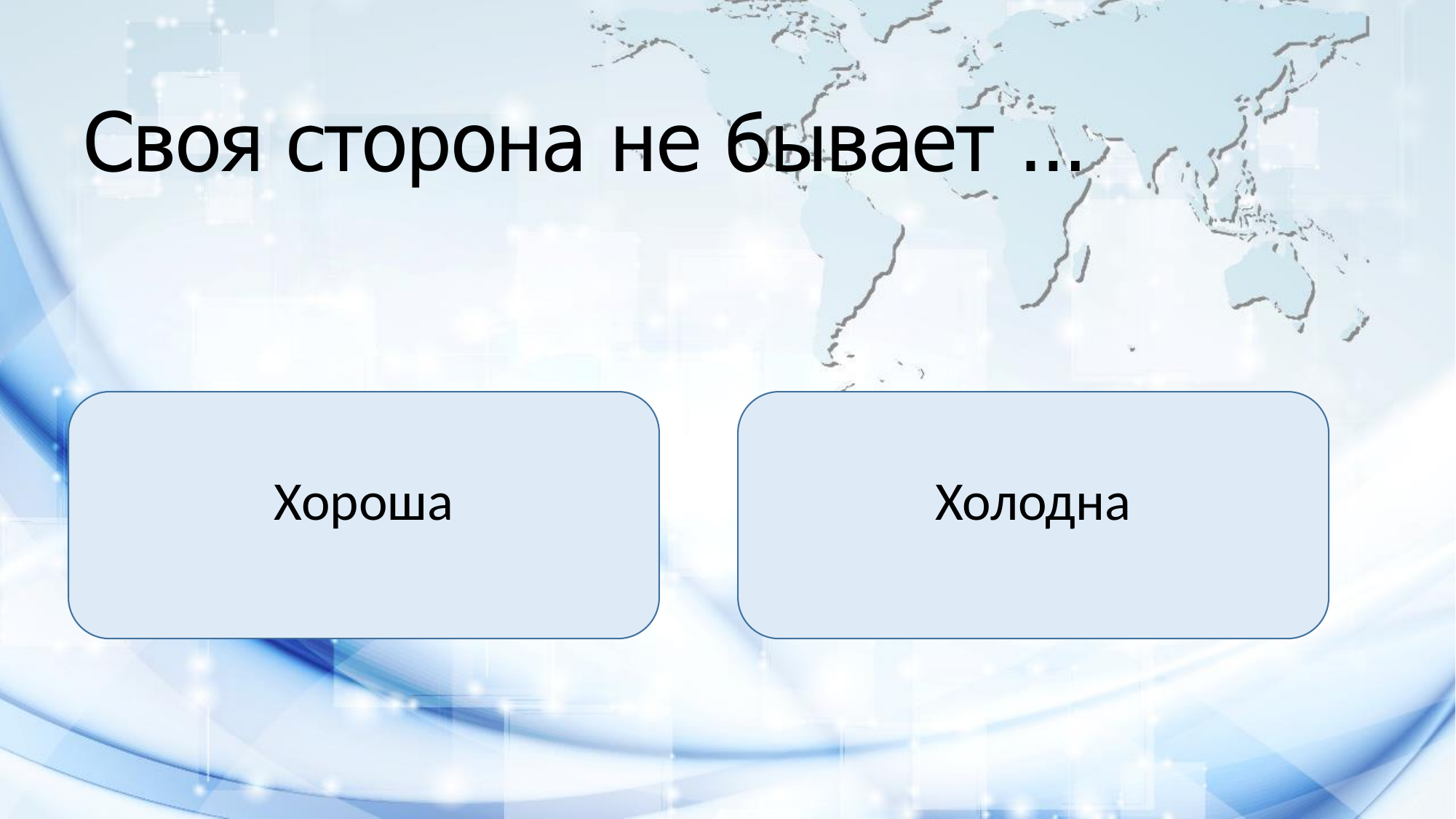

Своя сторона не бывает …

Хороша
Холодна